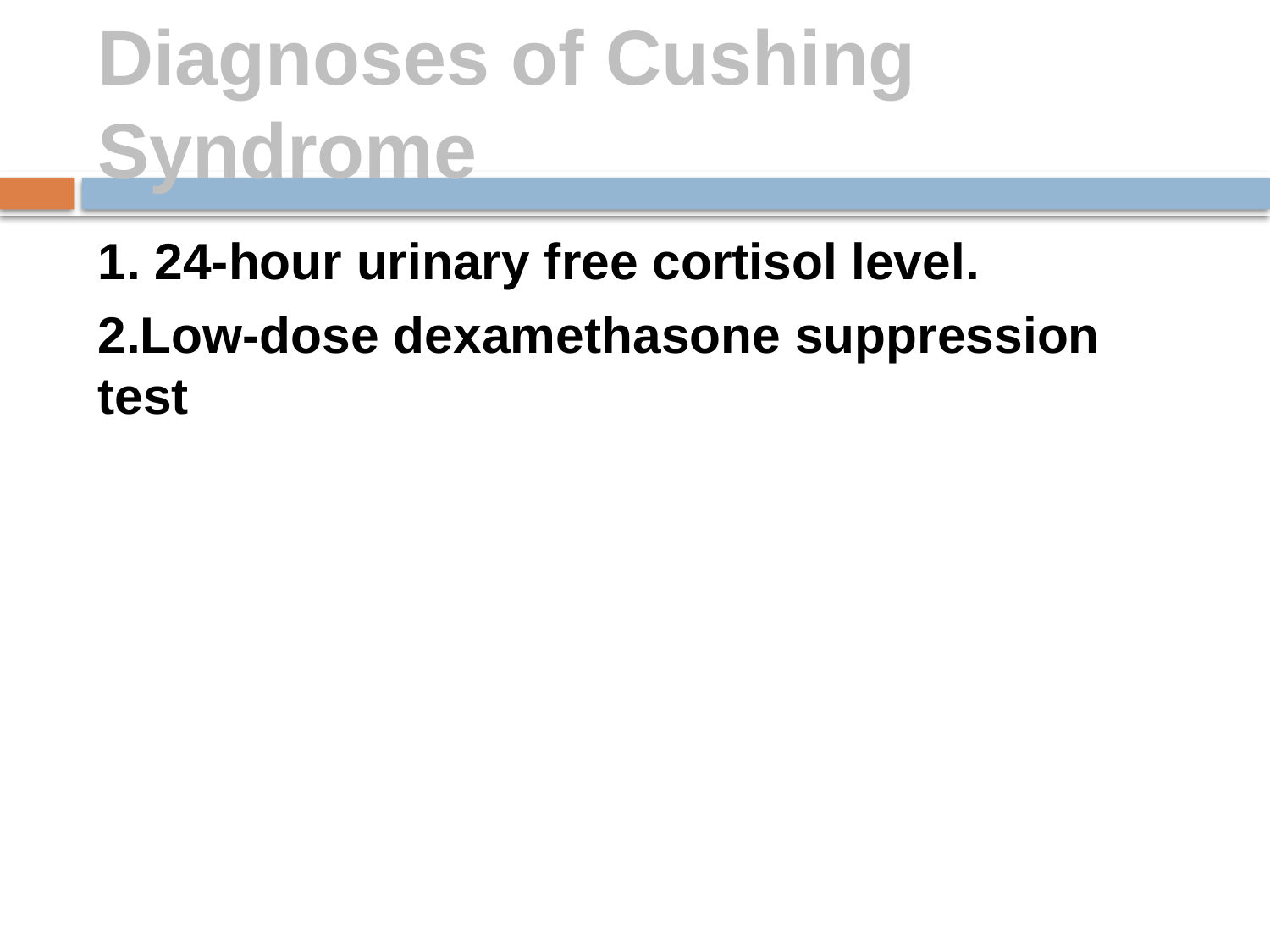

# Diagnoses of Cushing Syndrome
1. 24-hour urinary free cortisol level.
2.Low-dose dexamethasone suppression test